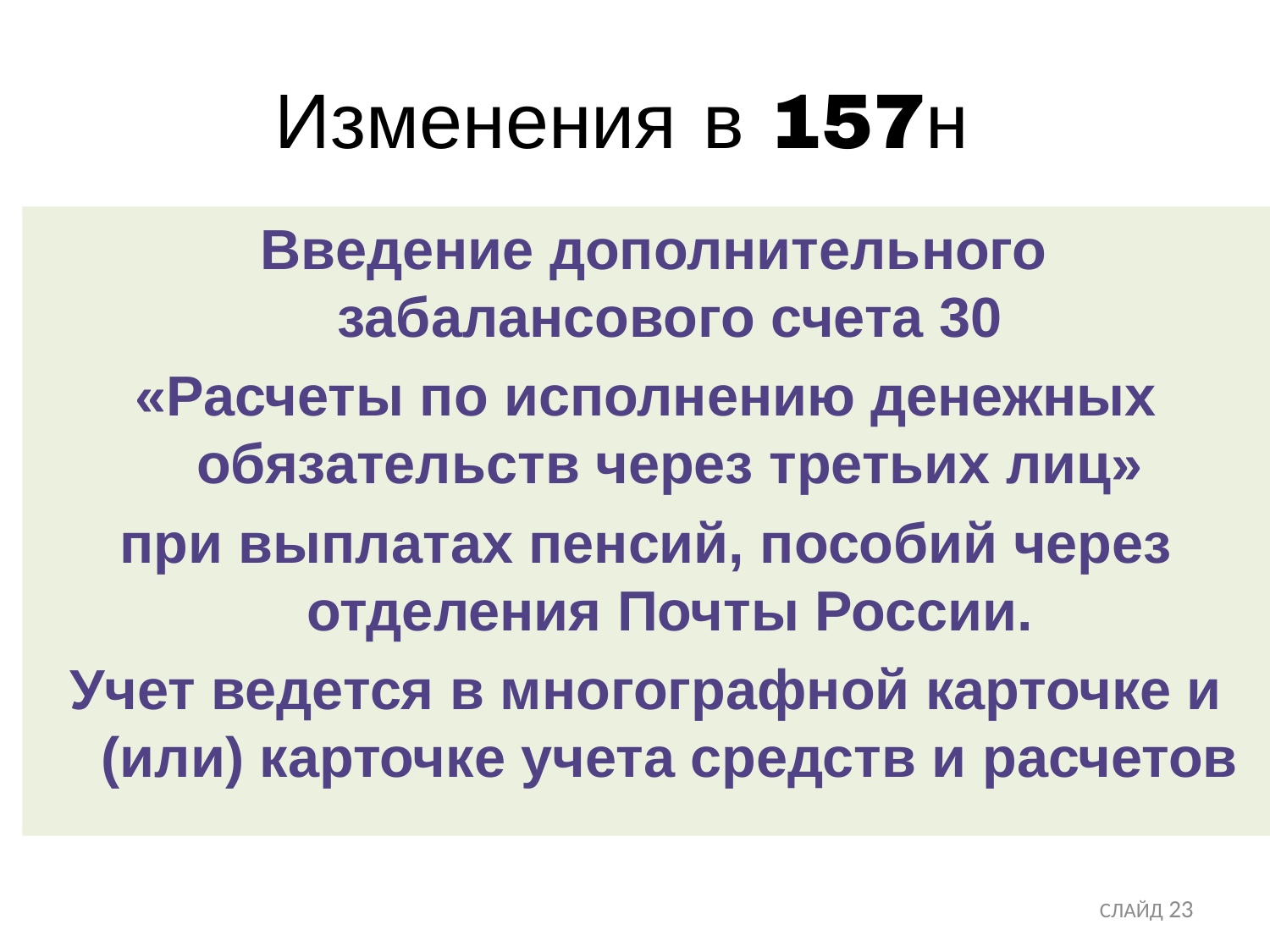

# Изменения в 157н
 Введение дополнительного забалансового счета 30
«Расчеты по исполнению денежных обязательств через третьих лиц»
при выплатах пенсий, пособий через отделения Почты России.
Учет ведется в многографной карточке и (или) карточке учета средств и расчетов

СЛАЙД 23